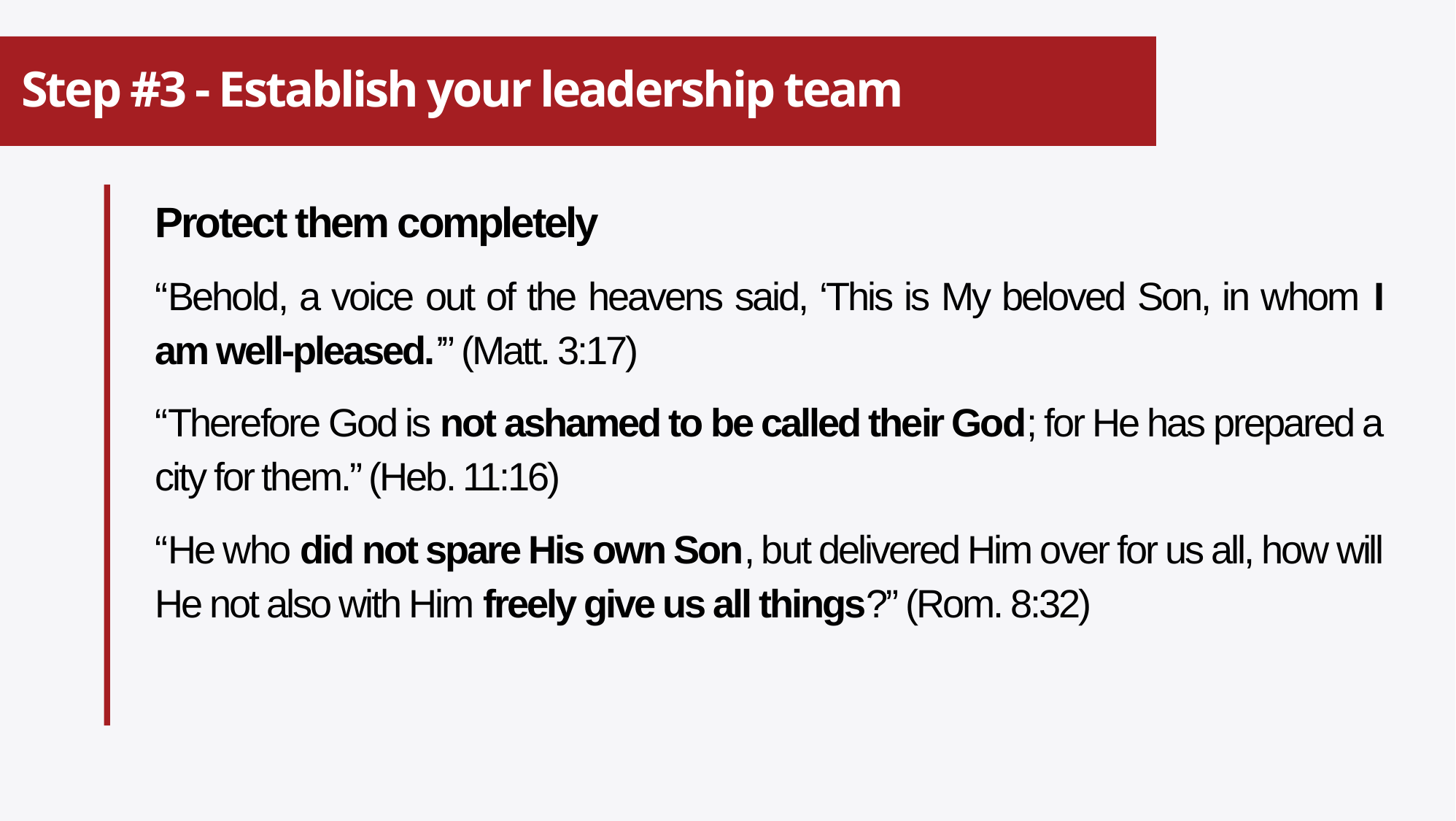

# Step #3 - Establish your leadership team
Protect them completely
“Behold, a voice out of the heavens said, ‘This is My beloved Son, in whom I am well-pleased.’” (Matt. 3:17)
“Therefore God is not ashamed to be called their God; for He has prepared a city for them.” (Heb. 11:16)
“He who did not spare His own Son, but delivered Him over for us all, how will He not also with Him freely give us all things?” (Rom. 8:32)